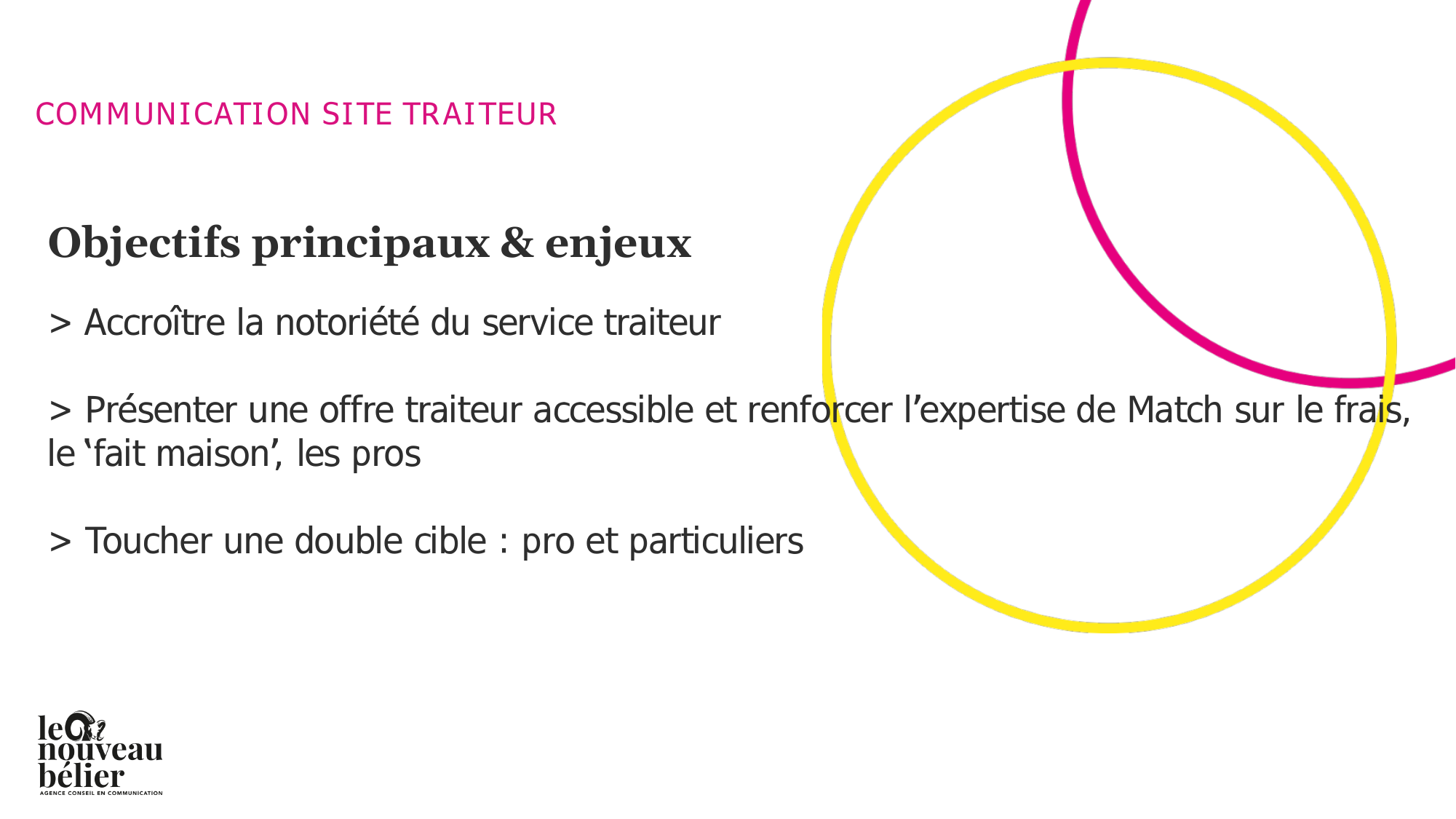

Communication site traiteur
Objectifs principaux & enjeux
> Accroître la notoriété du service traiteur
> Présenter une offre traiteur accessible et renforcer l’expertise de Match sur le frais, le ‘fait maison’, les pros
> Toucher une double cible : pro et particuliers